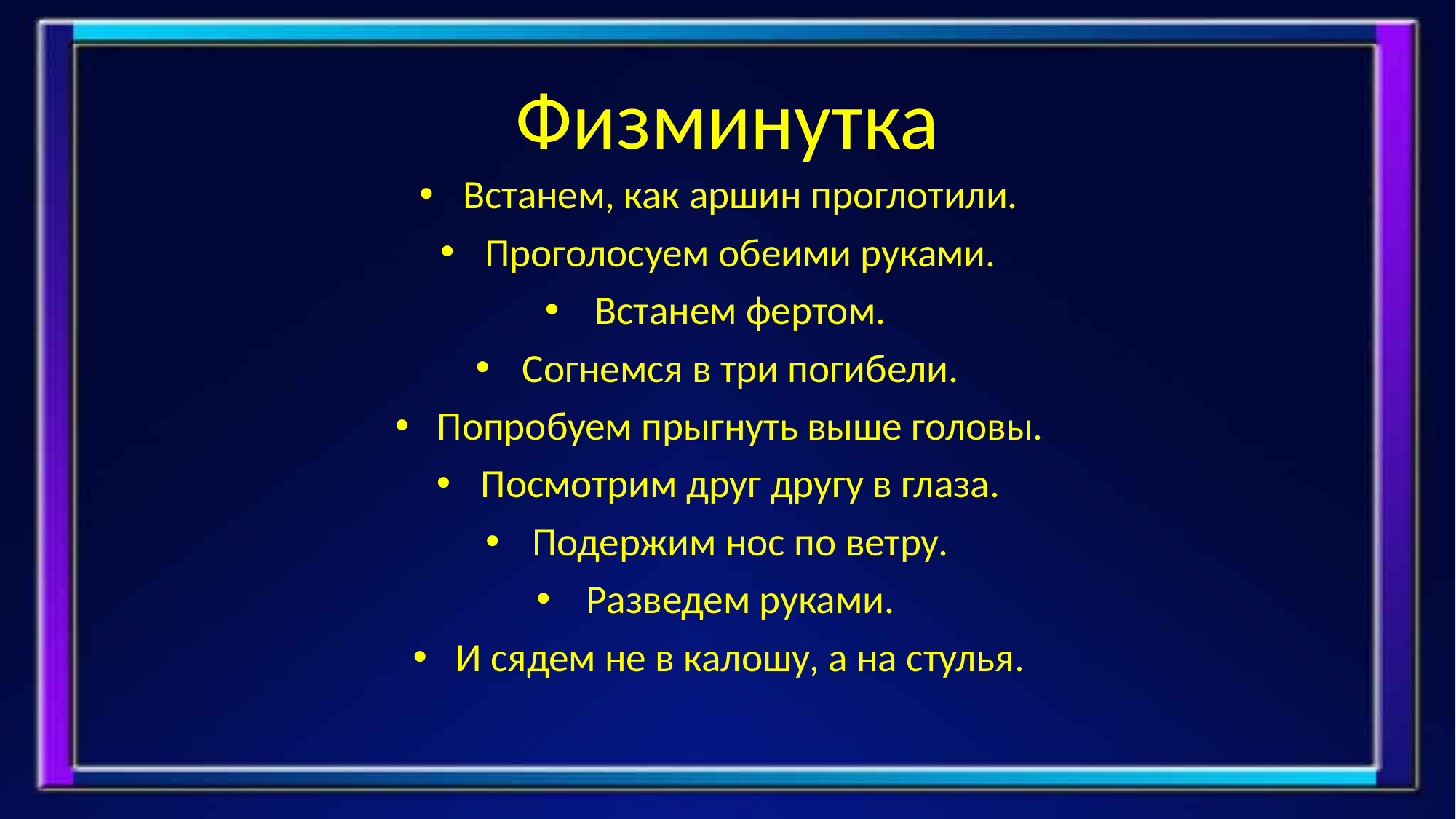

# Физминутка
Встанем, как аршин проглотили.
Проголосуем обеими руками.
Встанем фертом.
Согнемся в три погибели.
Попробуем прыгнуть выше головы.
Посмотрим друг другу в глаза.
Подержим нос по ветру.
Разведем руками.
И сядем не в калошу, а на стулья.